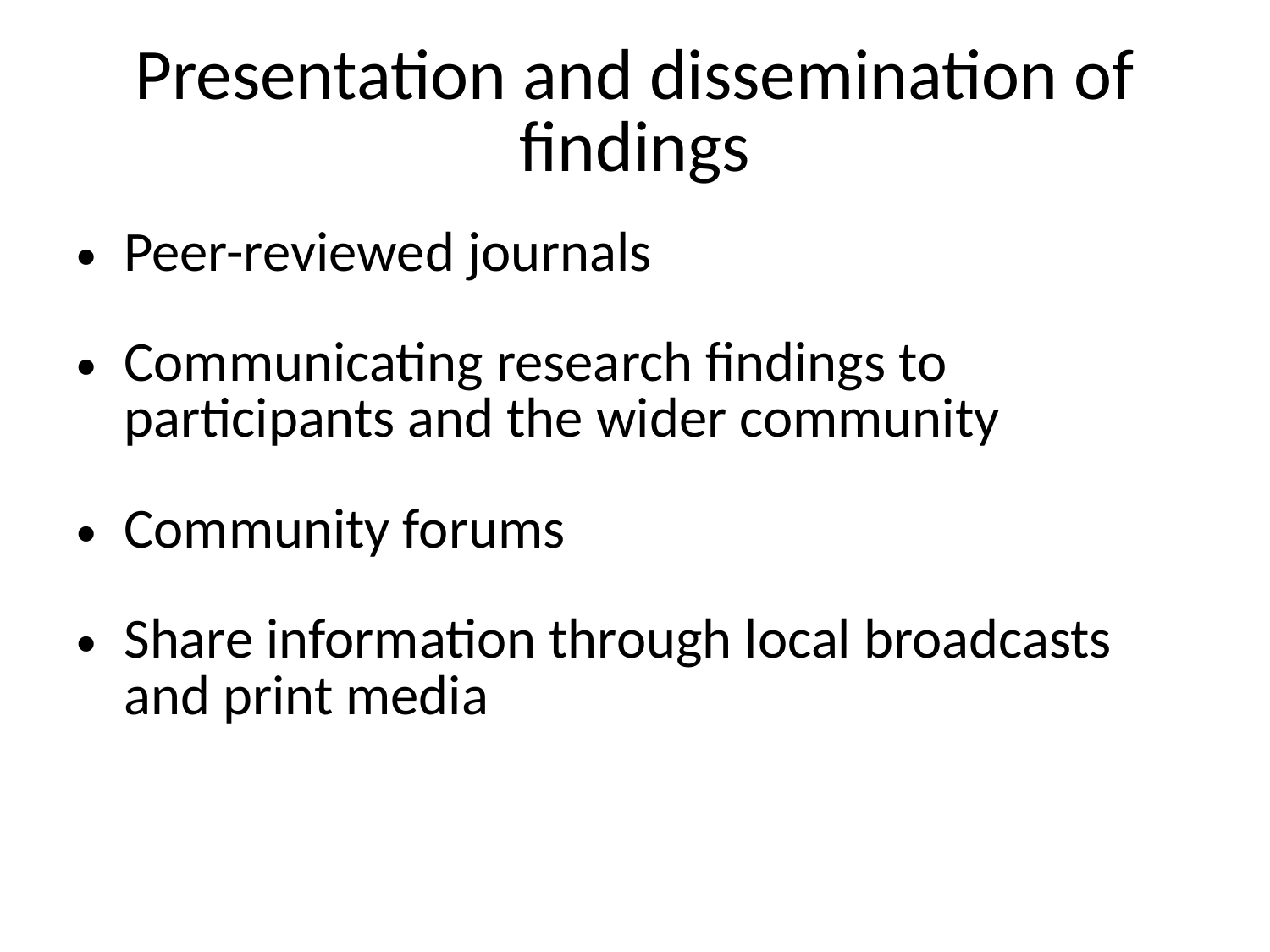

# Presentation and dissemination of findings
Peer-reviewed journals
Communicating research findings to participants and the wider community
Community forums
Share information through local broadcasts and print media